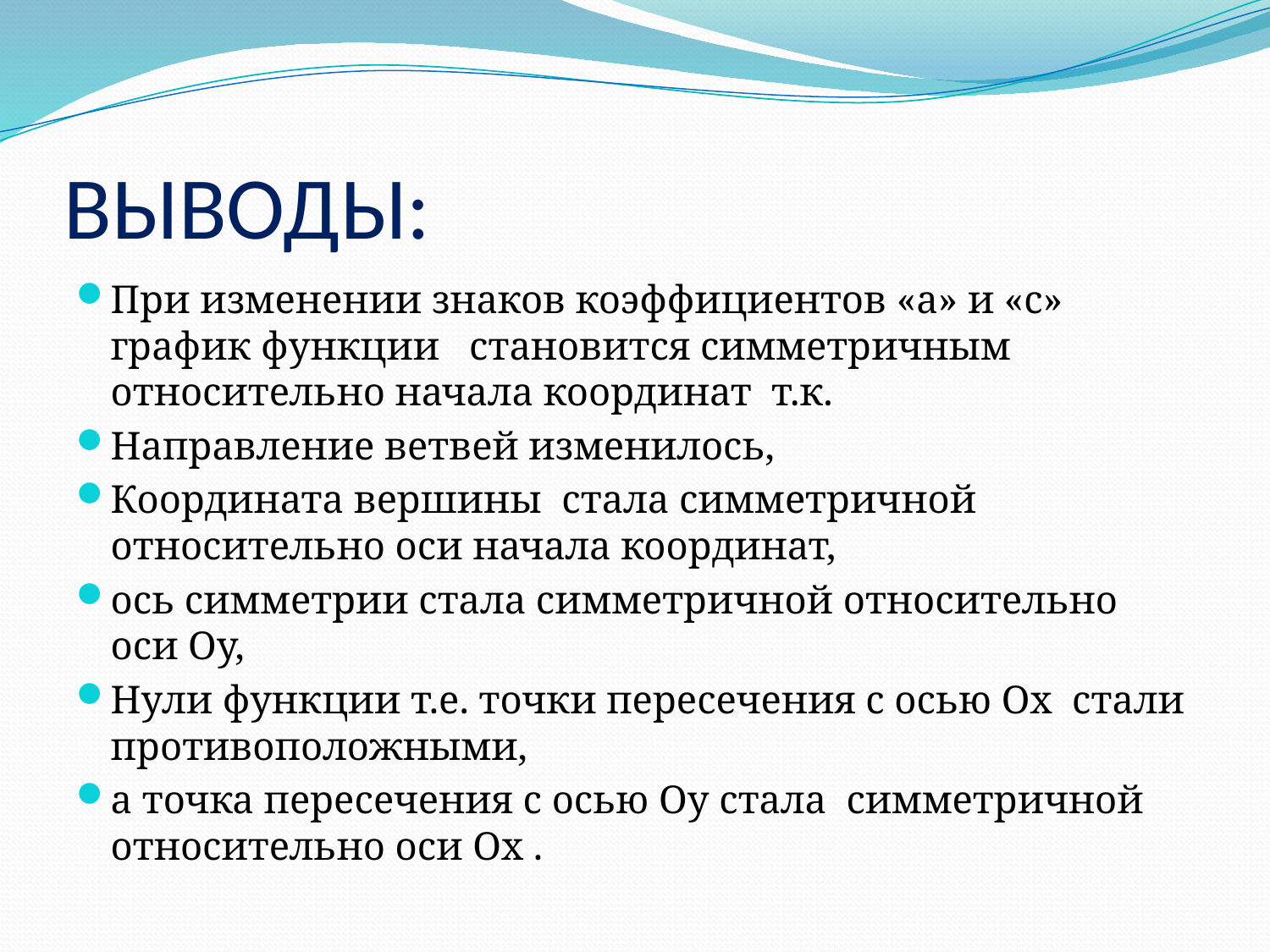

# ВЫВОДЫ:
При изменении знаков коэффициентов «а» и «с»  график функции   становится симметричным относительно начала координат  т.к.
Направление ветвей изменилось,
Координата вершины  стала симметричной относительно оси начала координат,
ось симметрии стала симметричной относительно оси Оу,
Нули функции т.е. точки пересечения с осью Ох  стали противоположными,
а точка пересечения с осью Оу стала  симметричной относительно оси Ох .